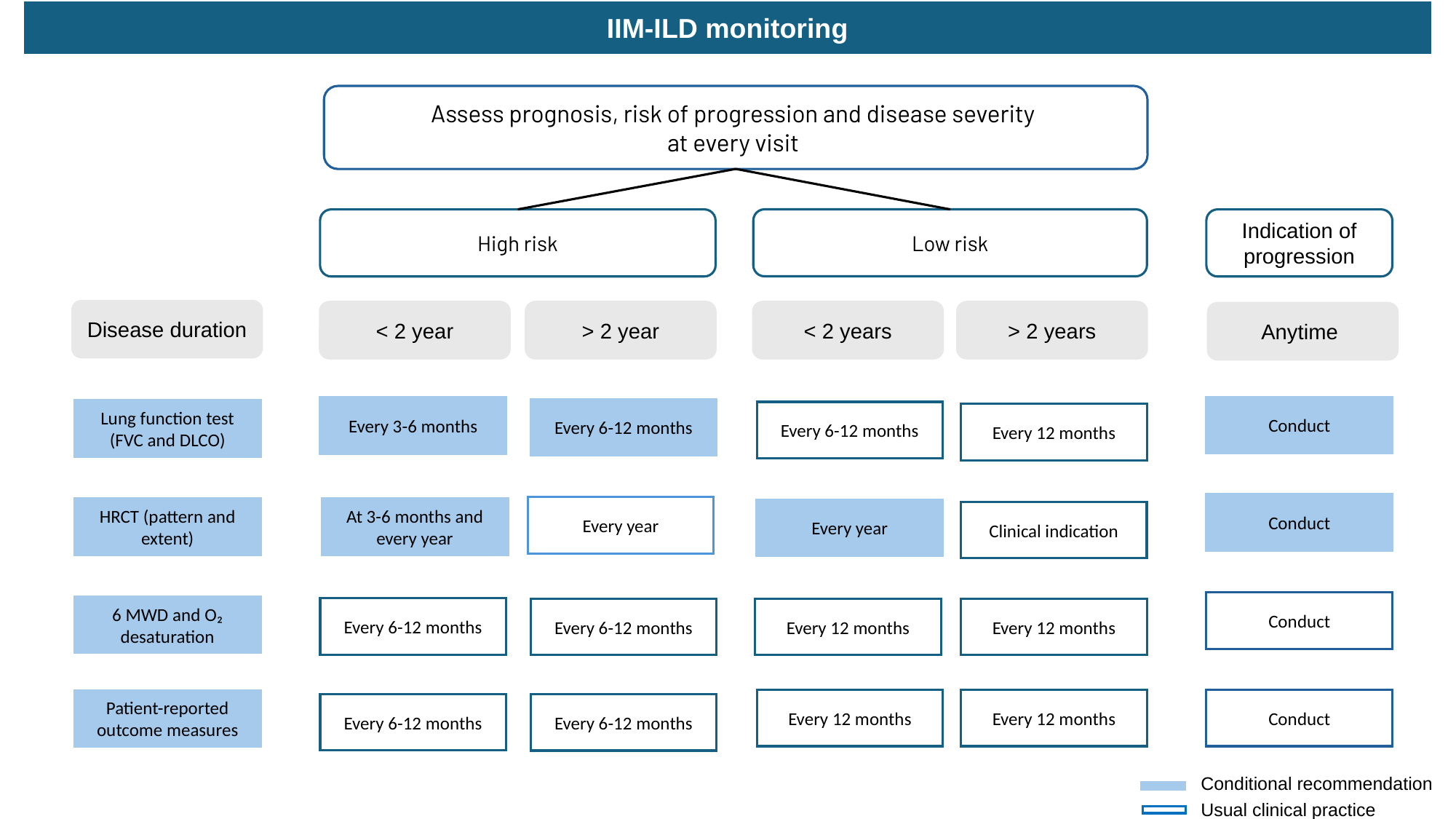

IIM-ILD monitoring
Assess prognosis, risk of progression and disease severity
at every visit
Indication of progression
High risk
Low risk
Disease duration
< 2 year
> 2 year
< 2 years
> 2 years
Anytime
Conduct
Every 3-6 months
Every 6-12 months
Lung function test (FVC and DLCO)
Every 6-12 months
Every 12 months
Conduct
Every year
At 3-6 months and every year
HRCT (pattern and extent)
Every year
Clinical indication
Conduct
6 MWD and O₂ desaturation
Every 6-12 months
Every 6-12 months
Every 12 months
Every 12 months
Every 12 months
Every 12 months
Conduct
Patient-reported outcome measures
Every 6-12 months
Every 6-12 months
Conditional recommendation
Usual clinical practice

Condtional recommendation
Clinical practice